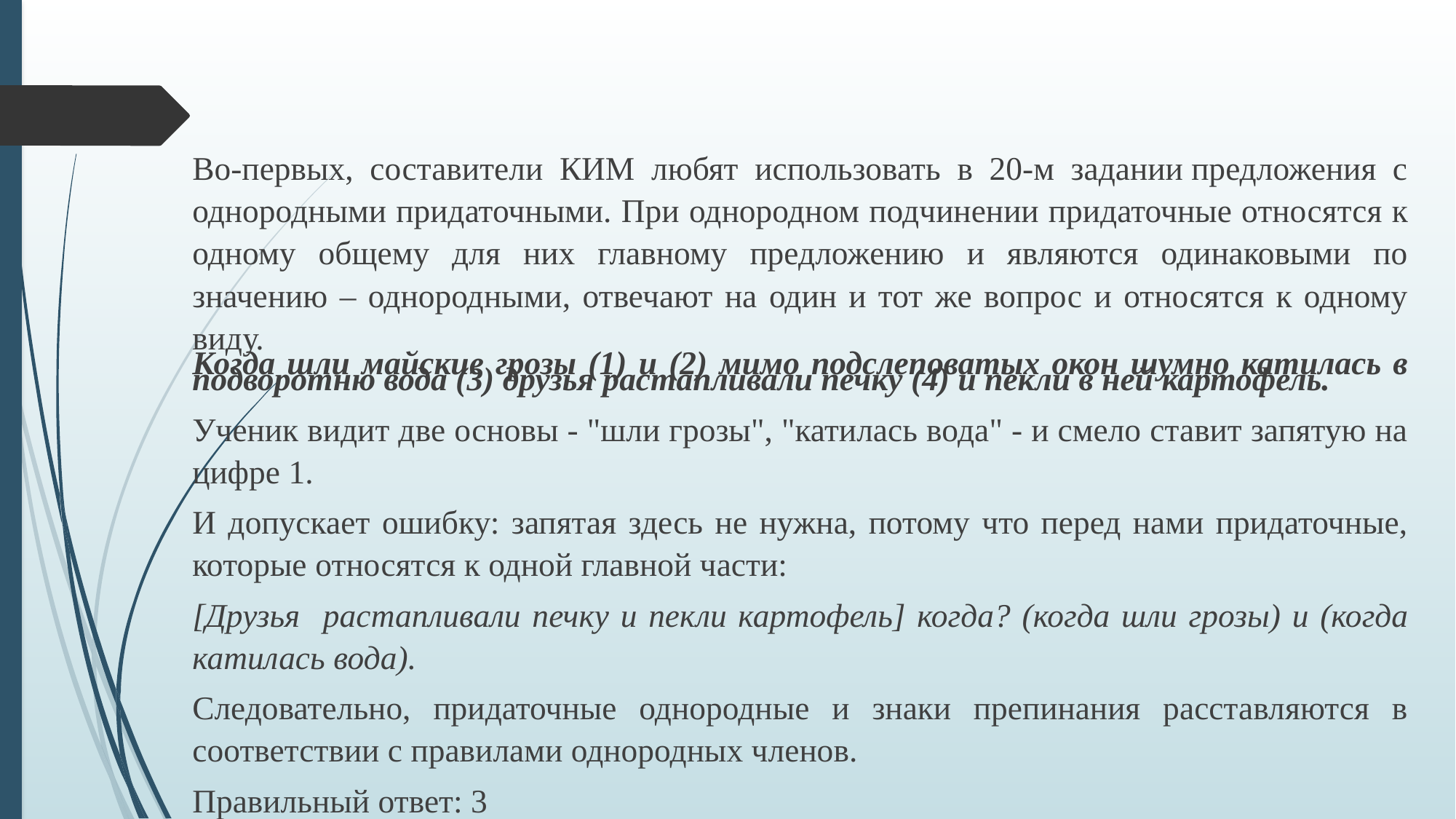

Во-первых, составители КИМ любят использовать в 20-м задании предложения с однородными придаточными. При однородном подчинении придаточные относятся к одному общему для них главному предложению и являются одинаковыми по значению – однородными, отвечают на один и тот же вопрос и относятся к одному виду.
Когда шли майские грозы (1) и (2) мимо подслеповатых окон шумно катилась в подворотню вода (3) друзья растапливали печку (4) и пекли в ней картофель.
Ученик видит две основы - "шли грозы", "катилась вода" - и смело ставит запятую на цифре 1.
И допускает ошибку: запятая здесь не нужна, потому что перед нами придаточные, которые относятся к одной главной части:
[Друзья  растапливали печку и пекли картофель] когда? (когда шли грозы) и (когда катилась вода).
Следовательно, придаточные однородные и знаки препинания расставляются в соответствии с правилами однородных членов.
Правильный ответ: 3